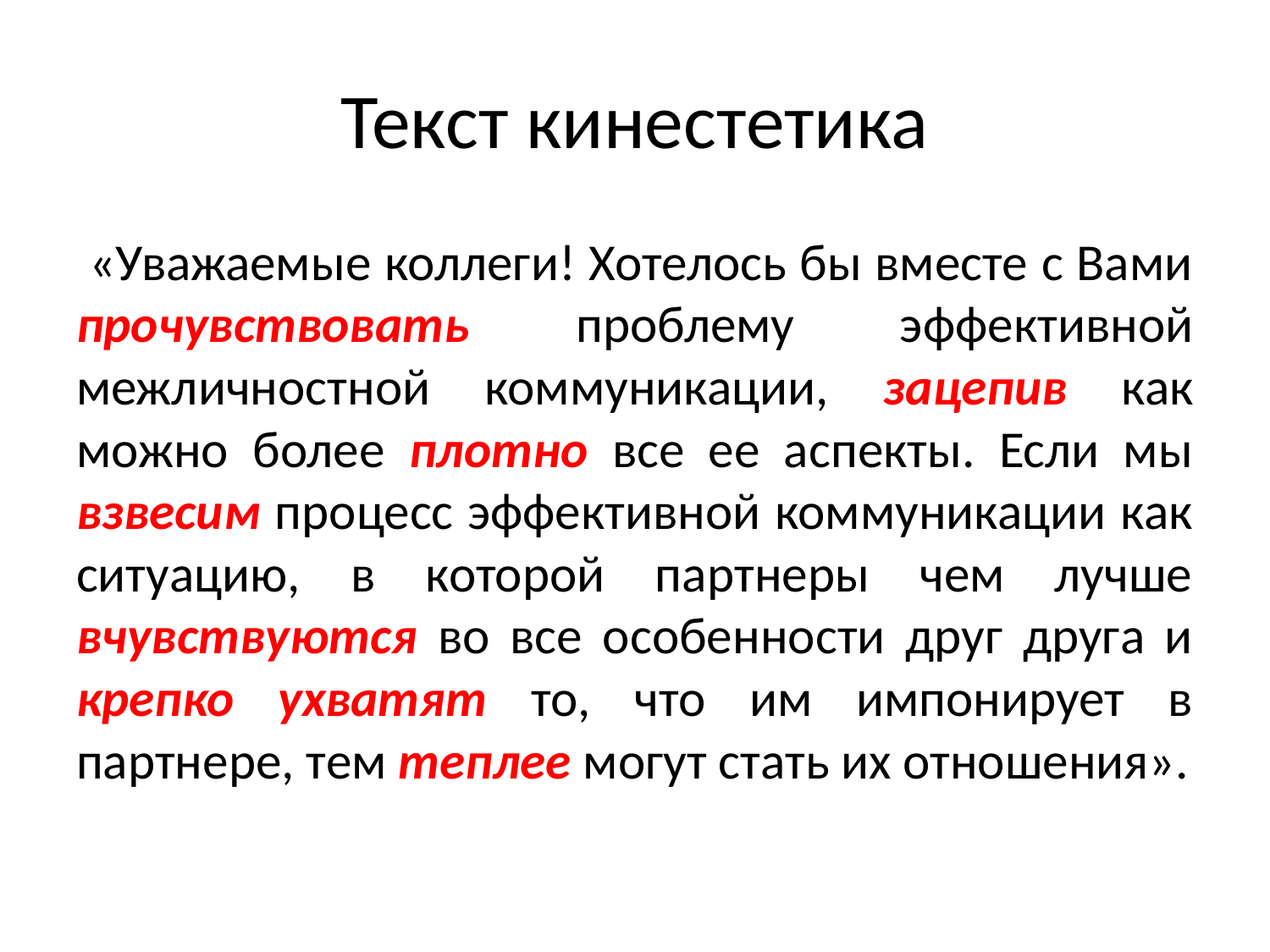

# Текст кинестетика
 «Уважаемые коллеги! Хотелось бы вместе с Вами прочувствовать проблему эффективной межличностной коммуникации, зацепив как можно более плотно все ее аспекты. Если мы взвесим процесс эффективной коммуникации как ситуацию, в которой партнеры чем лучше вчувствуются во все особенности друг друга и крепко ухватят то, что им импонирует в партнере, тем теплее могут стать их отношения».